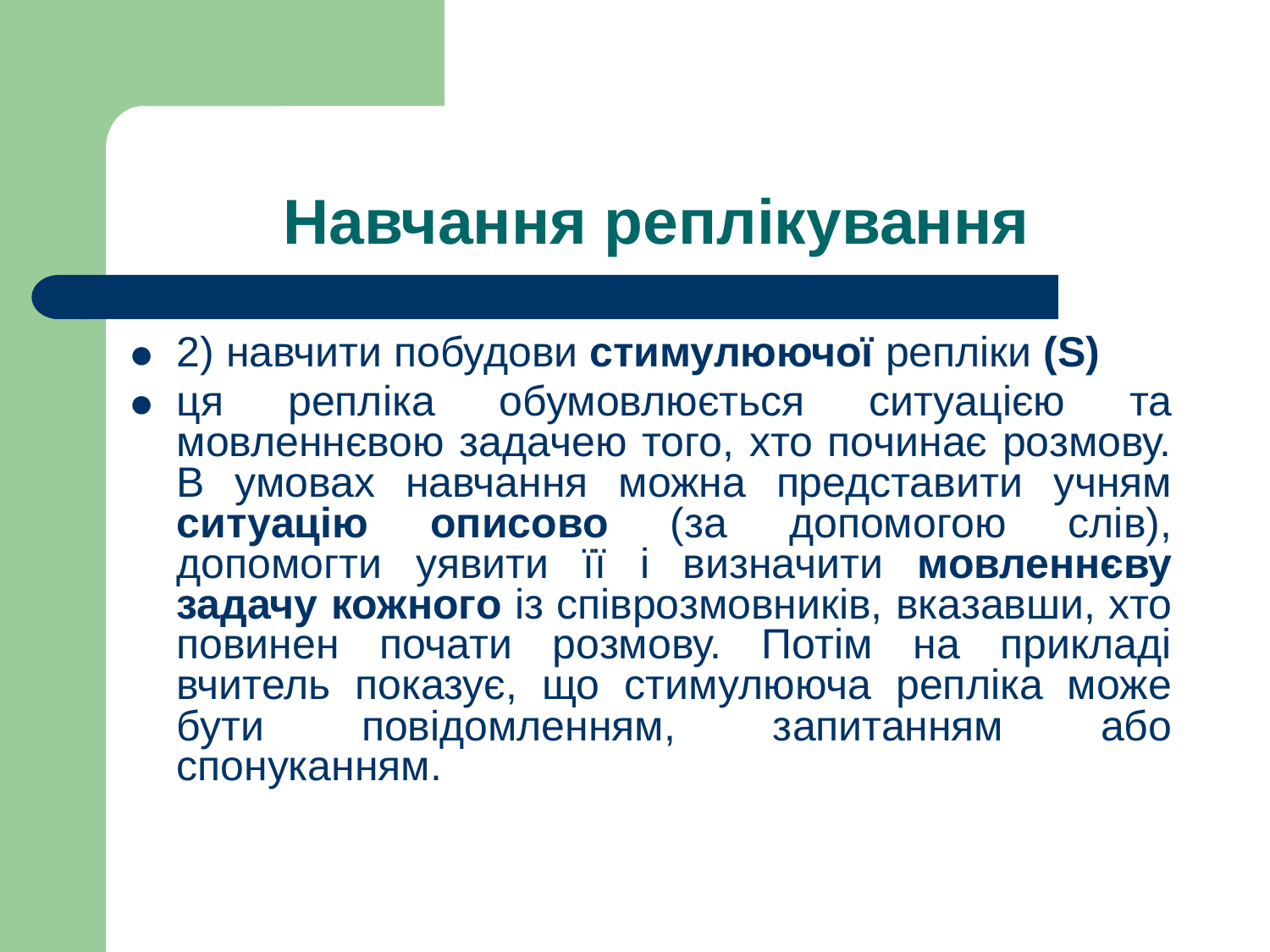

# Навчання реплікування
2) навчити побудови стимулюючої репліки (S)
ця репліка обумовлюється ситуацією та мовленнєвою задачею того, хто починає розмову. В умовах навчання можна представити учням ситуацію описово (за допомогою слів), допомогти уявити її і визначити мовленнєву задачу кожного із співрозмовників, вказавши, хто повинен почати розмову. Потім на прикладі вчитель показує, що стимулююча репліка може бути повідомленням, запитанням або спонуканням.